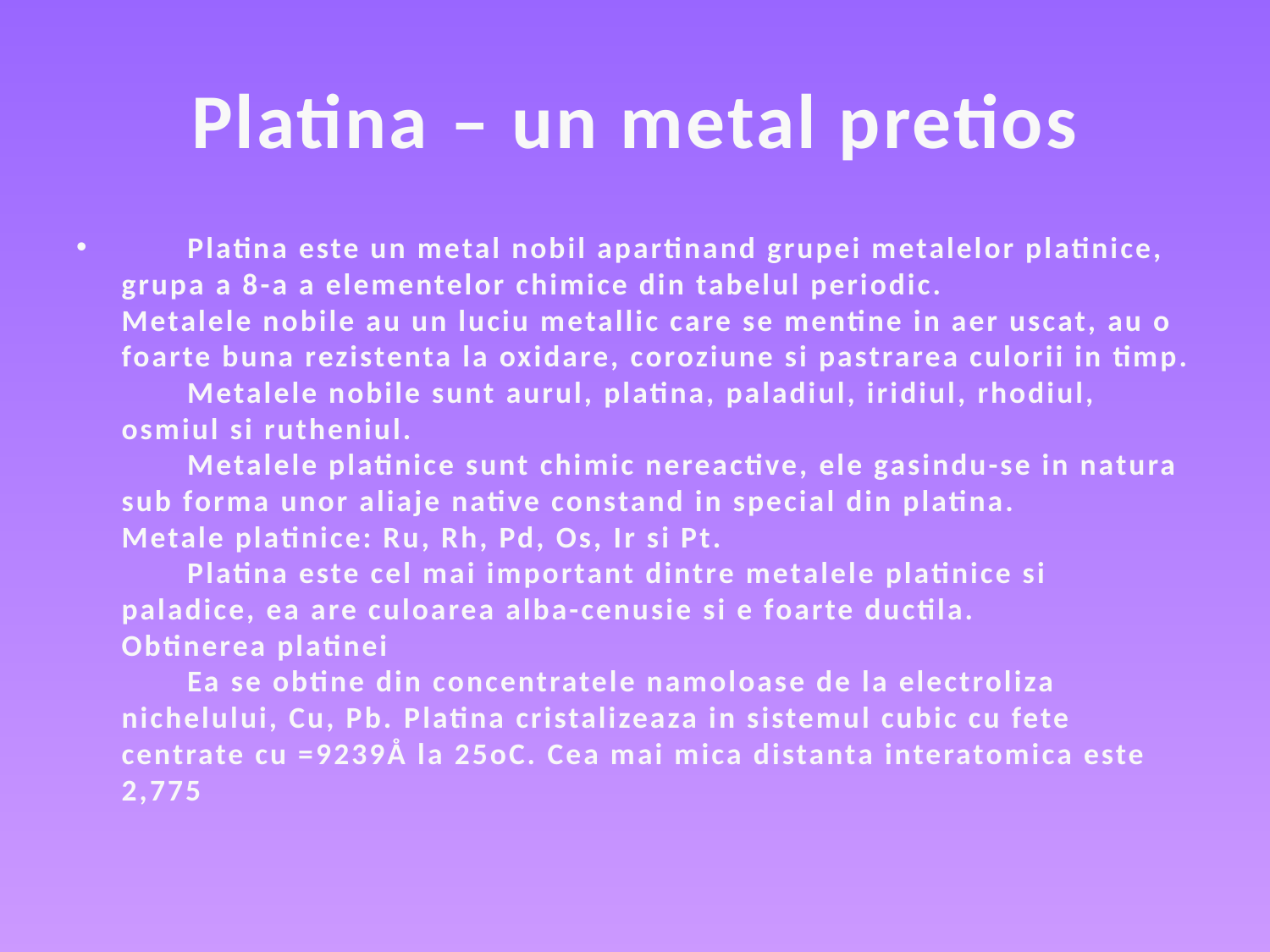

# Platina – un metal pretios
       Platina este un metal nobil apartinand grupei metalelor platinice, grupa a 8-a a elementelor chimice din tabelul periodic.                        Metalele nobile au un luciu metallic care se mentine in aer uscat, au o foarte buna rezistenta la oxidare, coroziune si pastrarea culorii in timp.
       Metalele nobile sunt aurul, platina, paladiul, iridiul, rhodiul, osmiul si rutheniul.
       Metalele platinice sunt chimic nereactive, ele gasindu-se in natura sub forma unor aliaje native constand in special din platina.         Metale platinice: Ru, Rh, Pd, Os, Ir si Pt.
       Platina este cel mai important dintre metalele platinice si paladice, ea are culoarea alba-cenusie si e foarte ductila.
Obtinerea platinei
       Ea se obtine din concentratele namoloase de la electroliza nichelului, Cu, Pb. Platina cristalizeaza in sistemul cubic cu fete centrate cu =9239Å la 25oC. Cea mai mica distanta interatomica este 2,775